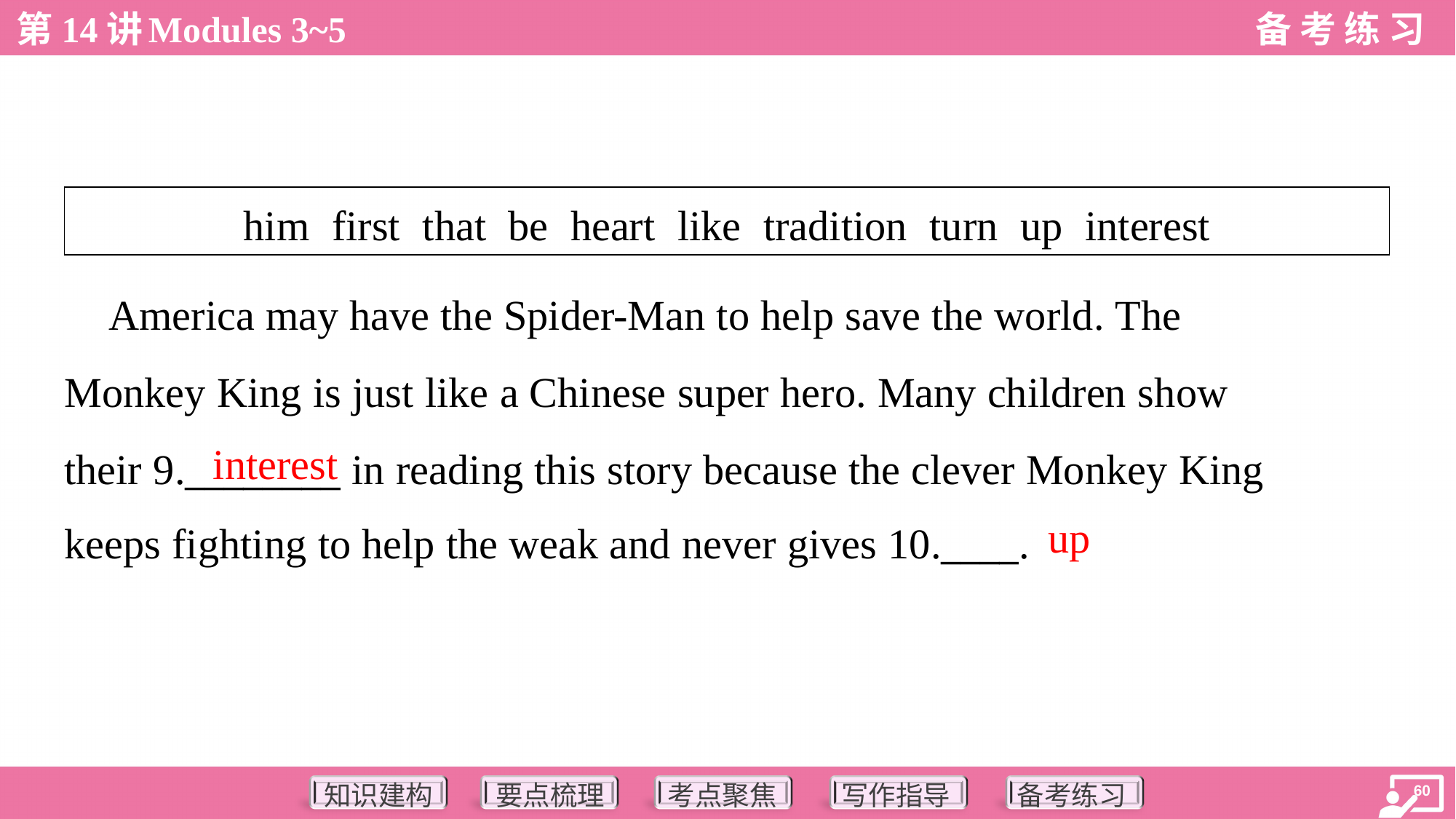

| him first that be heart like tradition turn up interest |
| --- |
    America may have the Spider-Man to help save the world. The
Monkey King is just like a Chinese super hero. Many children show
their 9.________ in reading this story because the clever Monkey King
keeps fighting to help the weak and never gives 10.____.
interest
up